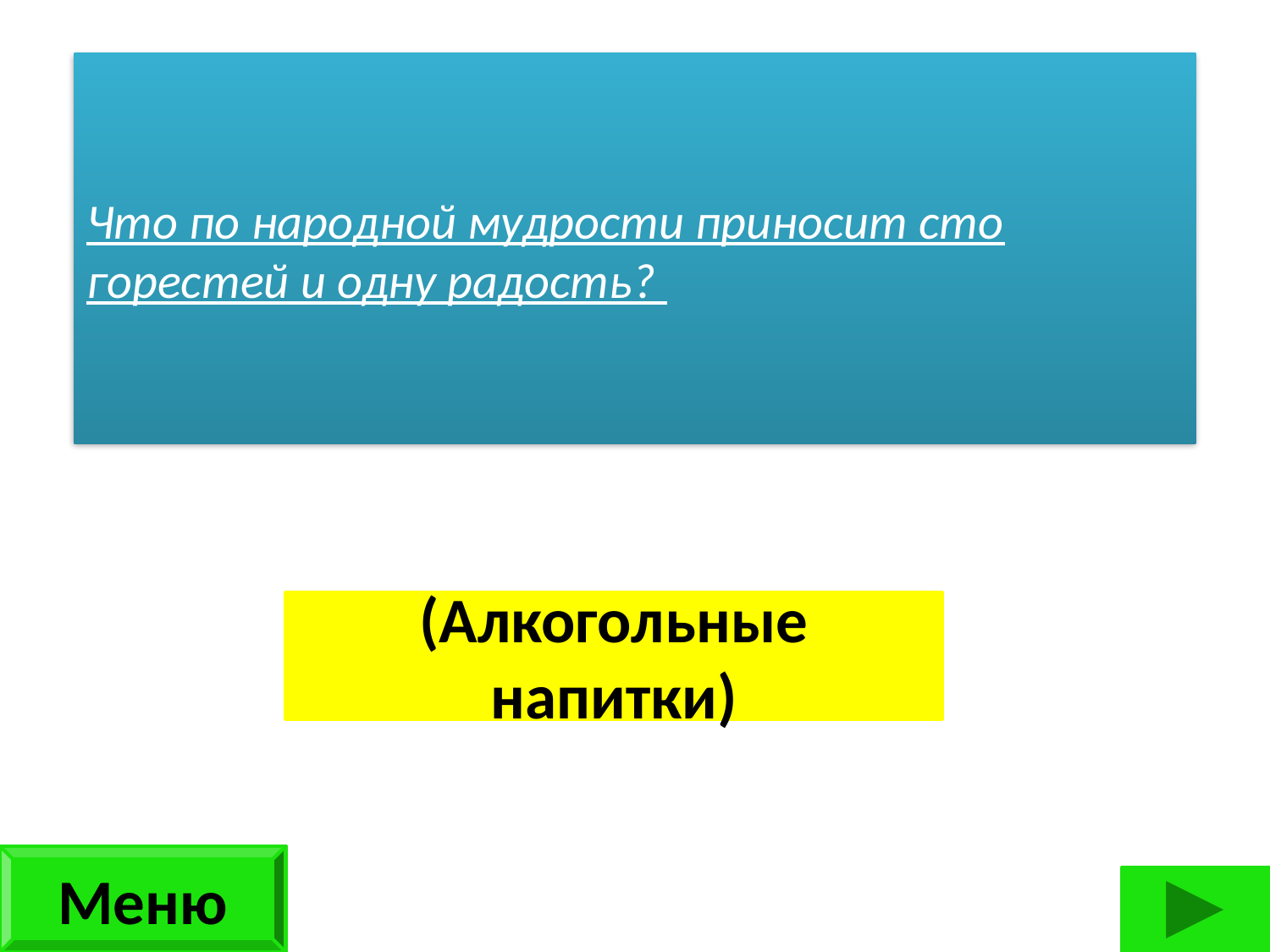

Что по народной мудрости приносит сто горестей и одну радость?

(Алкогольные напитки)
Меню